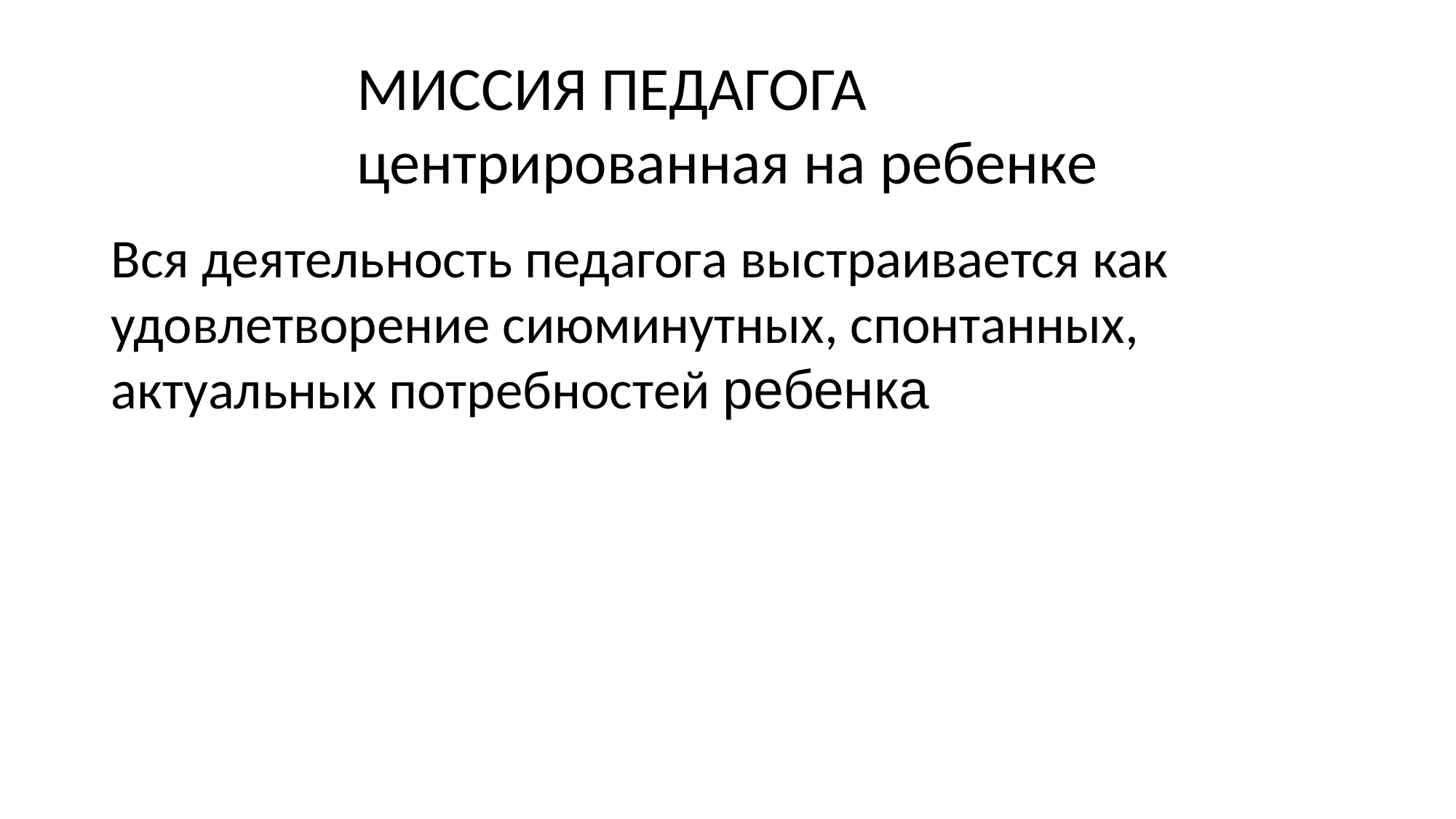

МИССИЯ ПЕДАГОГА
центрированная на ребенке
Вся деятельность педагога выстраивается как удовлетворение сиюминутных, спонтанных, актуальных потребностей ребенка